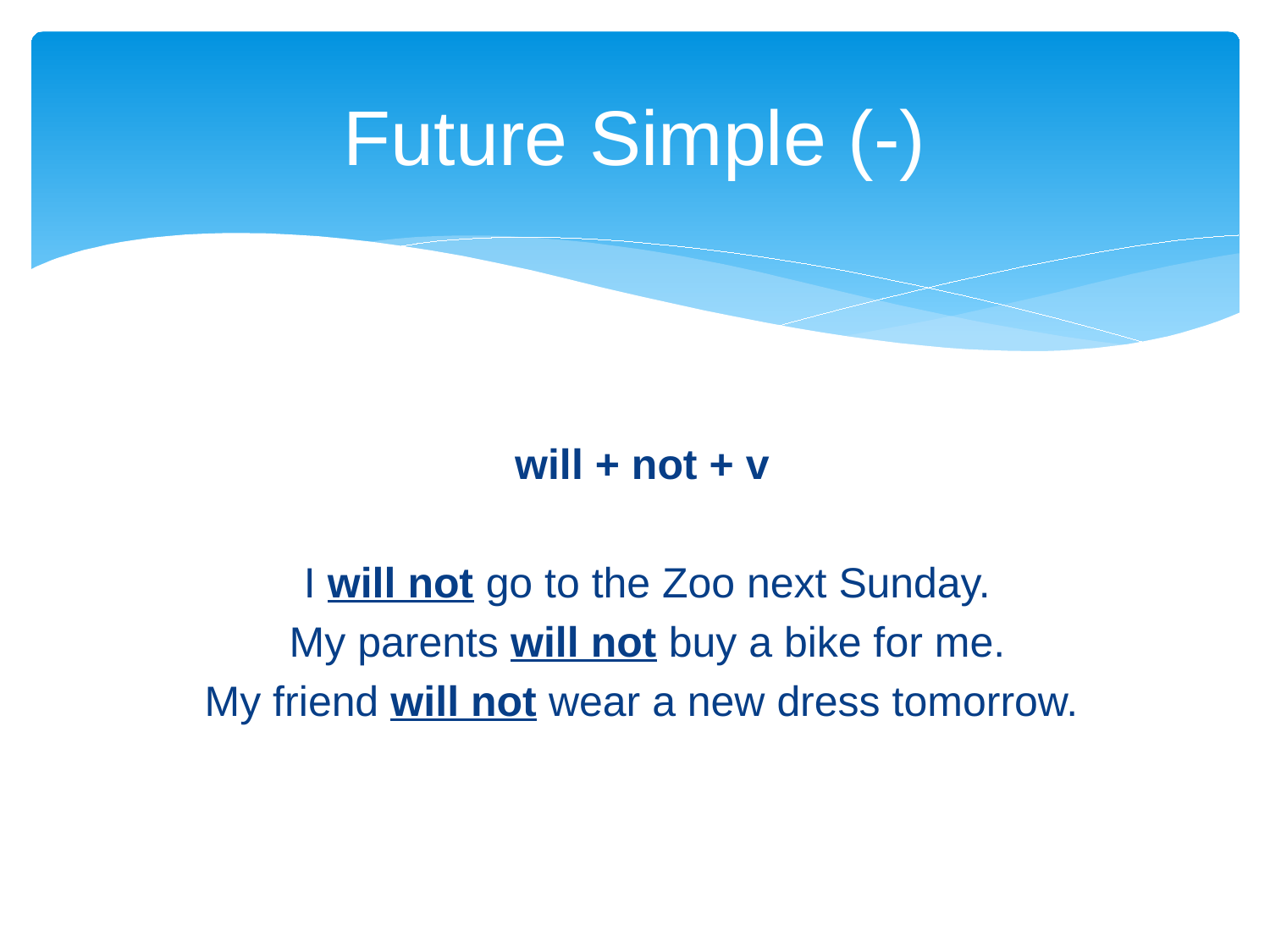

# Future Simple (-)

			will + not + v

  I will not go to the Zoo next Sunday.
  My parents will not buy a bike for me.
  My friend will not wear a new dress tomorrow.